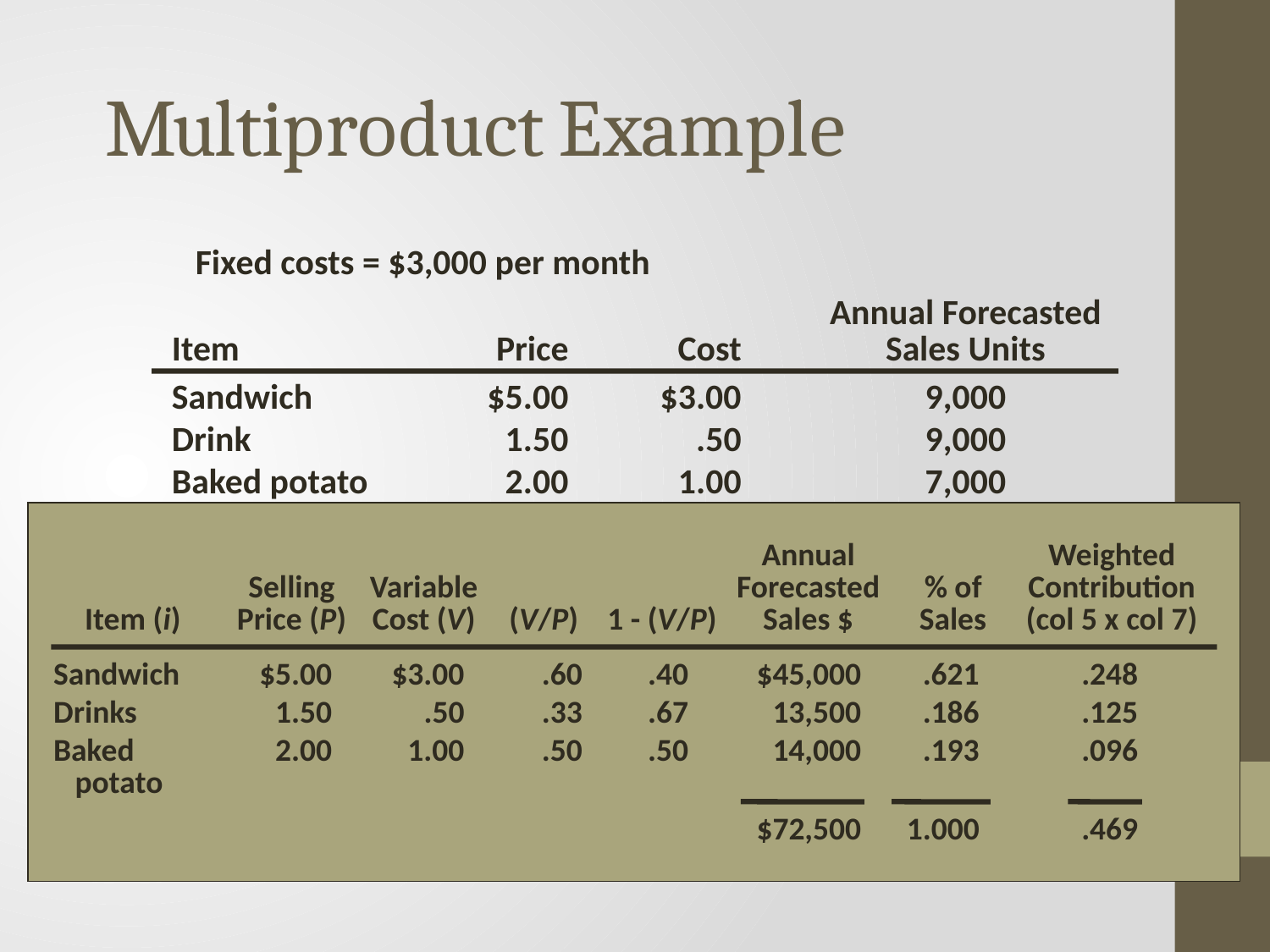

# Multiproduct Example
Fixed costs = $3,000 per month
			Annual Forecasted
Item	Price	Cost	Sales Units
Sandwich	$5.00	$3.00	9,000
Drink	1.50	.50	9,000
Baked potato	2.00	1.00	7,000

						Annual		Weighted
		Selling	Variable			Forecasted	% of	Contribution
	Item (i)	Price (P)	Cost (V)	(V/P)	1 - (V/P)	Sales $	Sales	(col 5 x col 7)

Sandwich	$5.00	$3.00	.60	.40	$45,000	.621	.248
Drinks	1.50	.50	.33	.67	13,500	.186	.125
Baked 	2.00	1.00	.50	.50	14,000	.193	.096
   potato
					$72,500	1.000	.469